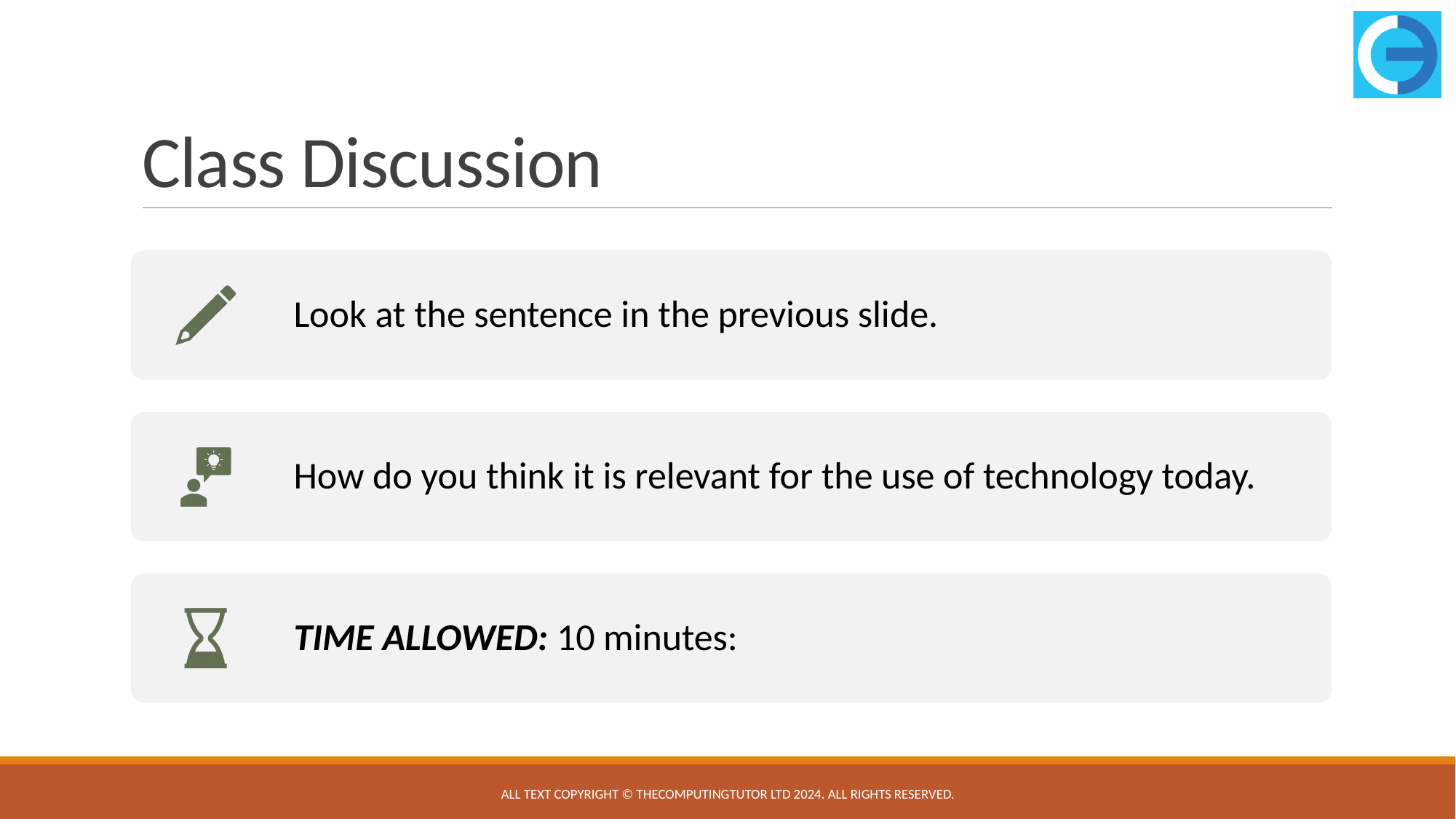

# Class Discussion
Look at the sentence in the previous slide.
How do you think it is relevant for the use of technology today.
TIME ALLOWED: 10 minutes:
All text copyright © TheComputingTutor Ltd 2024. All rights Reserved.